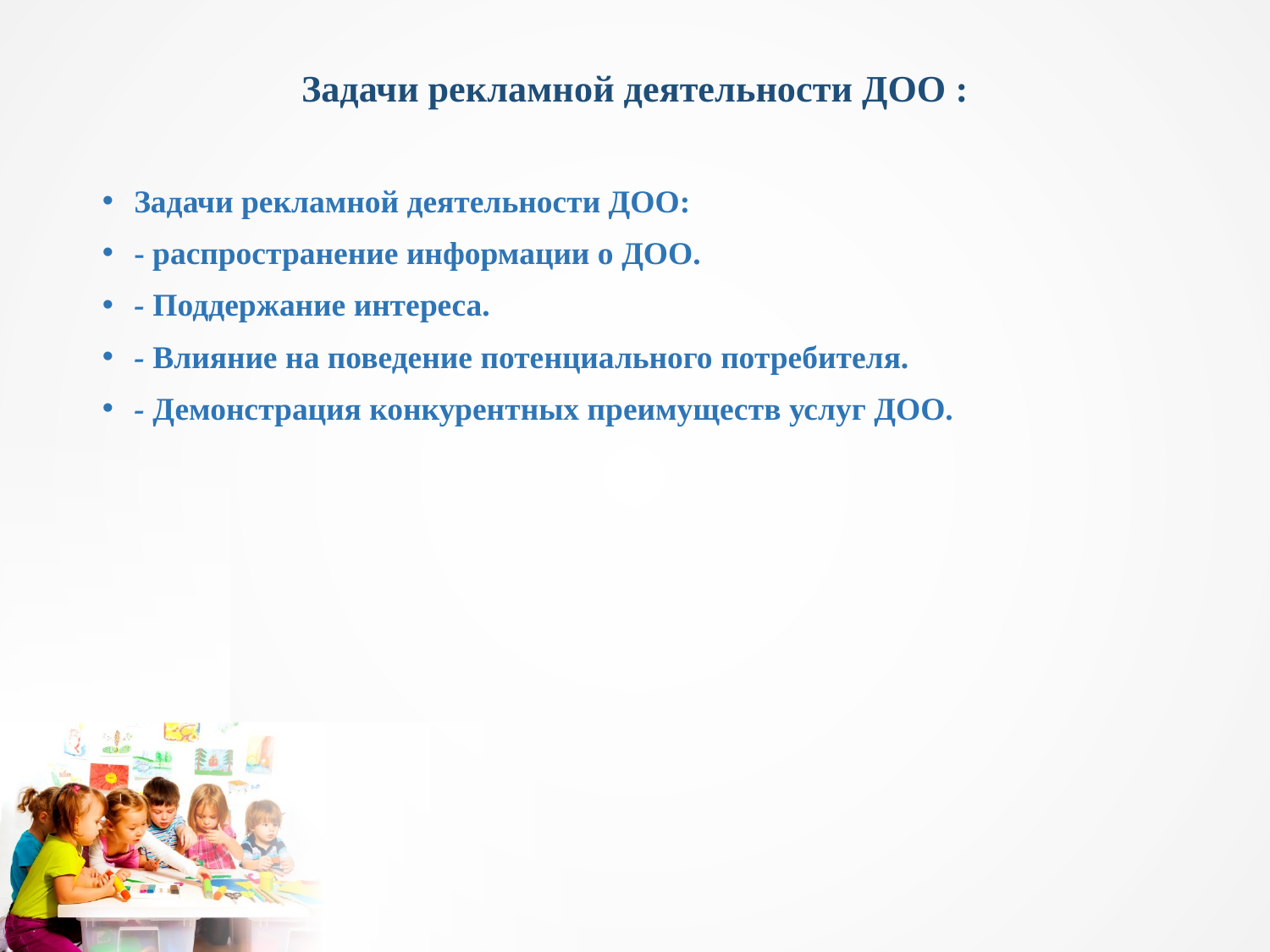

# Задачи рекламной деятельности ДОО :
Задачи рекламной деятельности ДОО:
- распространение информации о ДОО.
- Поддержание интереса.
- Влияние на поведение потенциального потребителя.
- Демонстрация конкурентных преимуществ услуг ДОО.